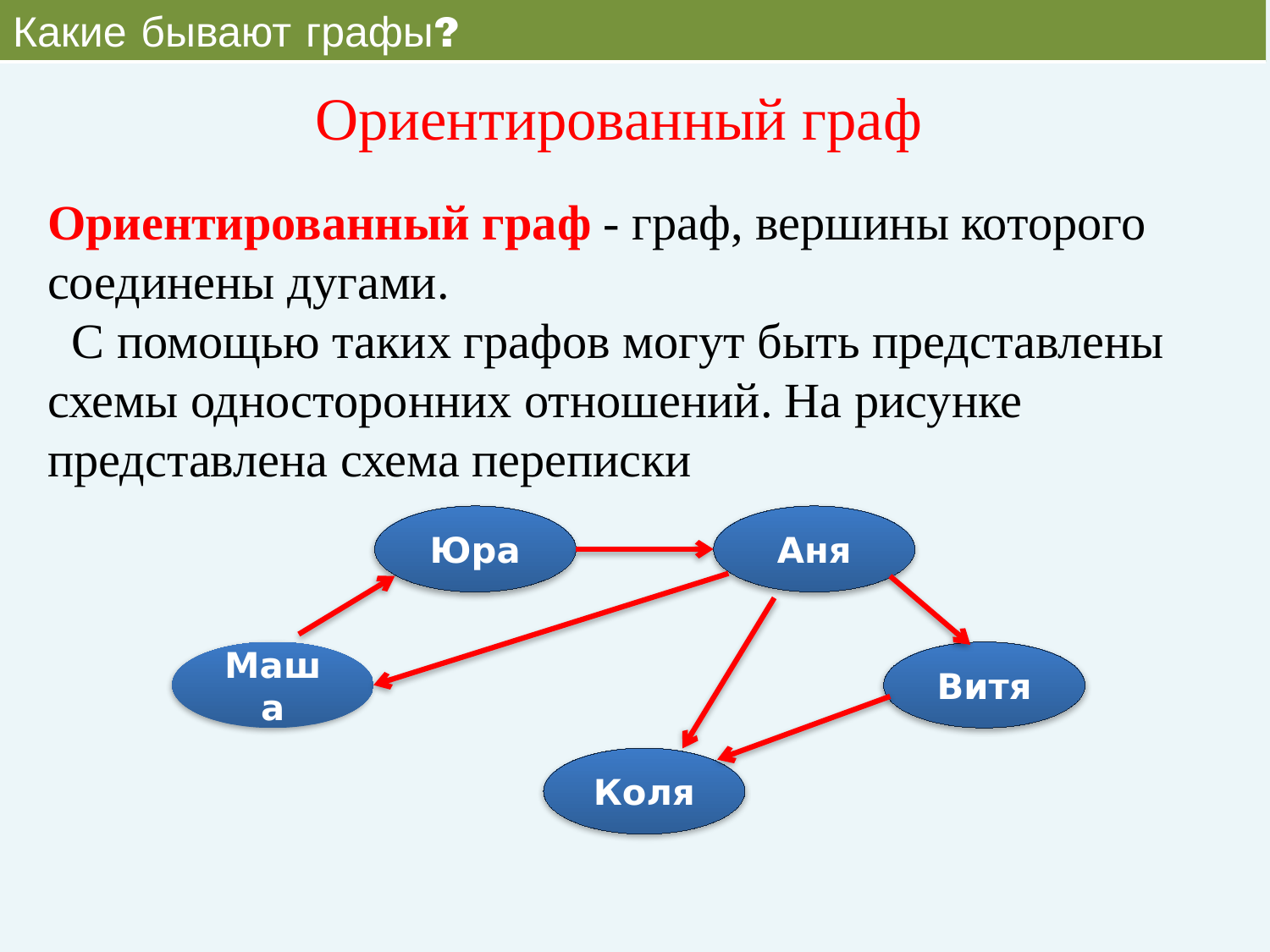

Какие бывают графы?

Ориентированный граф
Ориентированный граф - граф, вершины которого соединены дугами.
  С помощью таких графов могут быть представлены схемы односторонних отношений. На рисунке представлена схема переписки
Юра
Аня
Маша
Витя
Коля